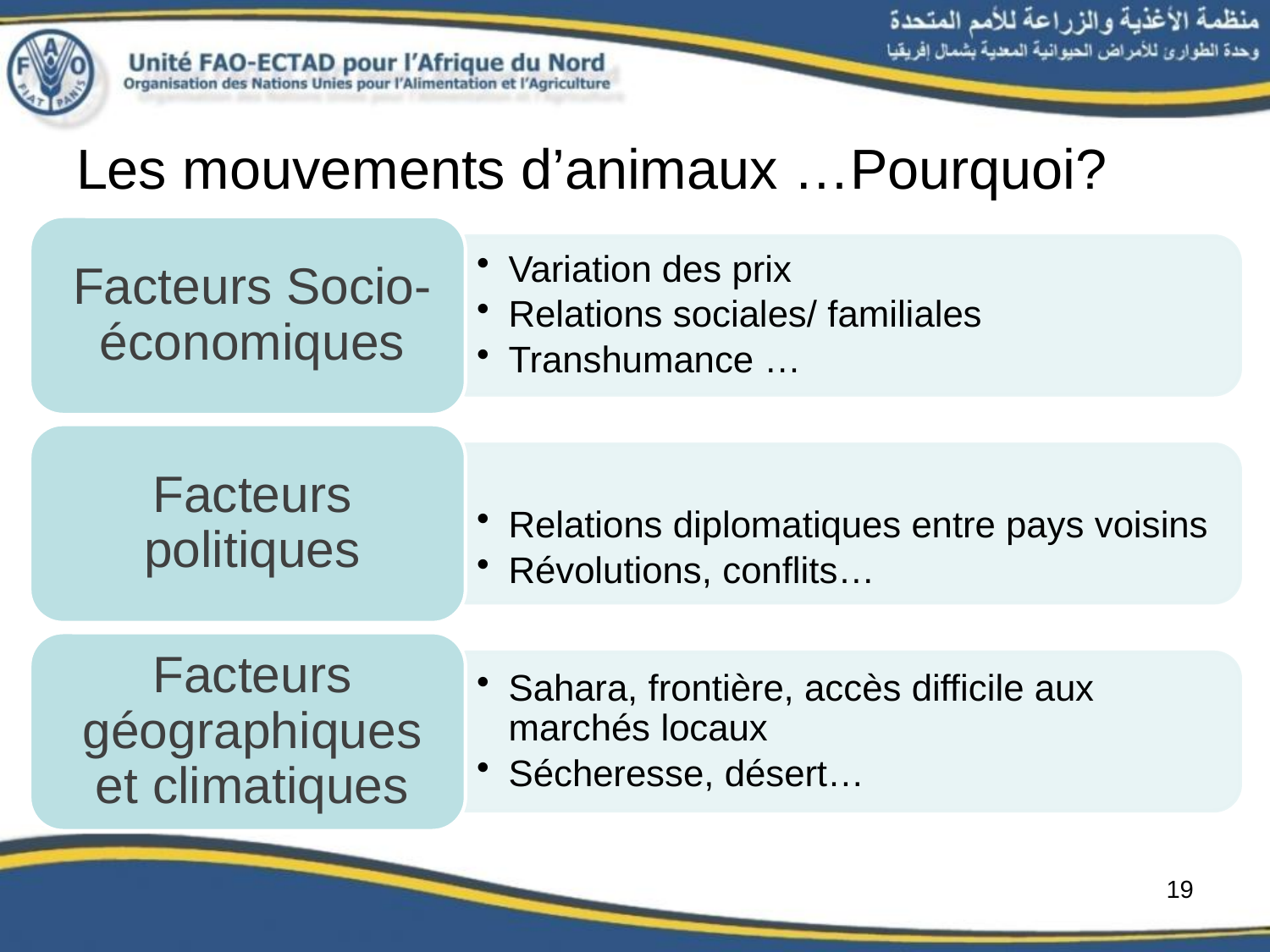

Les mouvements d’animaux …Pourquoi?

Variation des prix
Relations sociales/ familiales
Transhumance …
Facteurs Socio-économiques

Relations diplomatiques entre pays voisins
Révolutions, conflits…
Facteurs politiques
Sahara, frontière, accès difficile aux marchés locaux
Sécheresse, désert…
Facteurs géographiques et climatiques
19